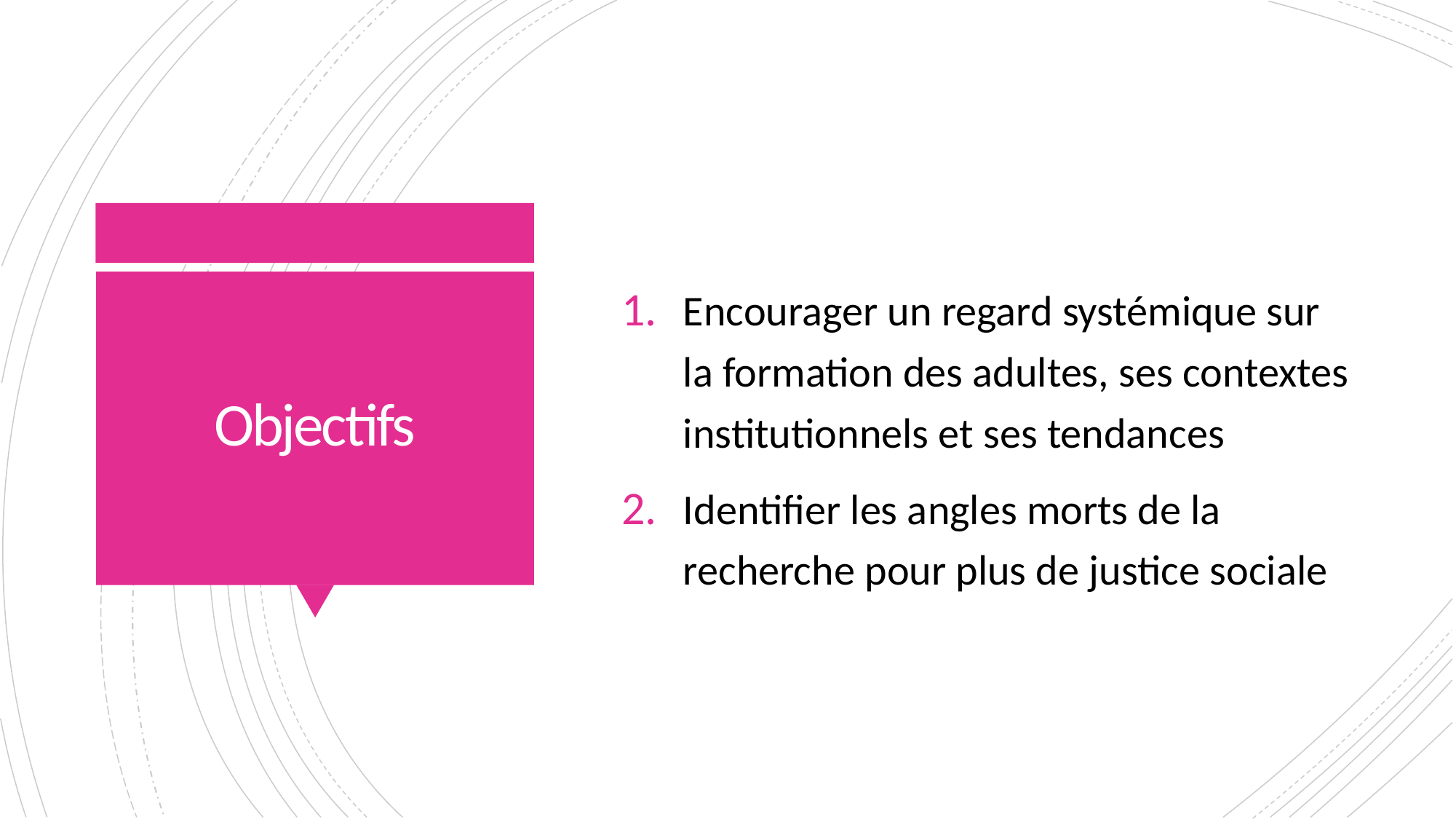

Encourager un regard systémique sur la formation des adultes, ses contextes institutionnels et ses tendances
Identifier les angles morts de la recherche pour plus de justice sociale
# Objectifs